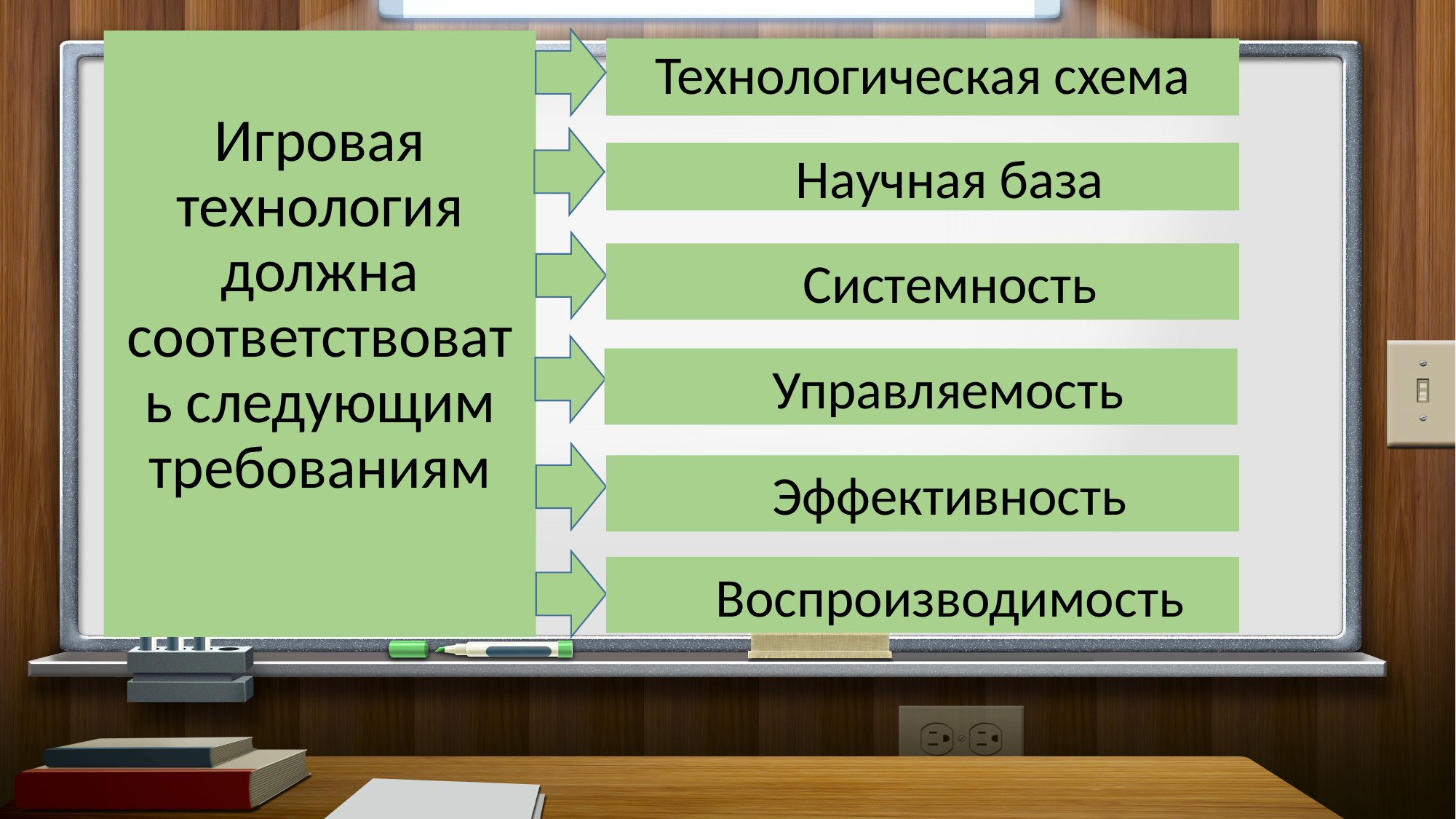

Игровая технология должна соответствовать следующим требованиям

Технологическая схема

Научная база

Системность

Управляемость

Эффективность
Воспроизводимость